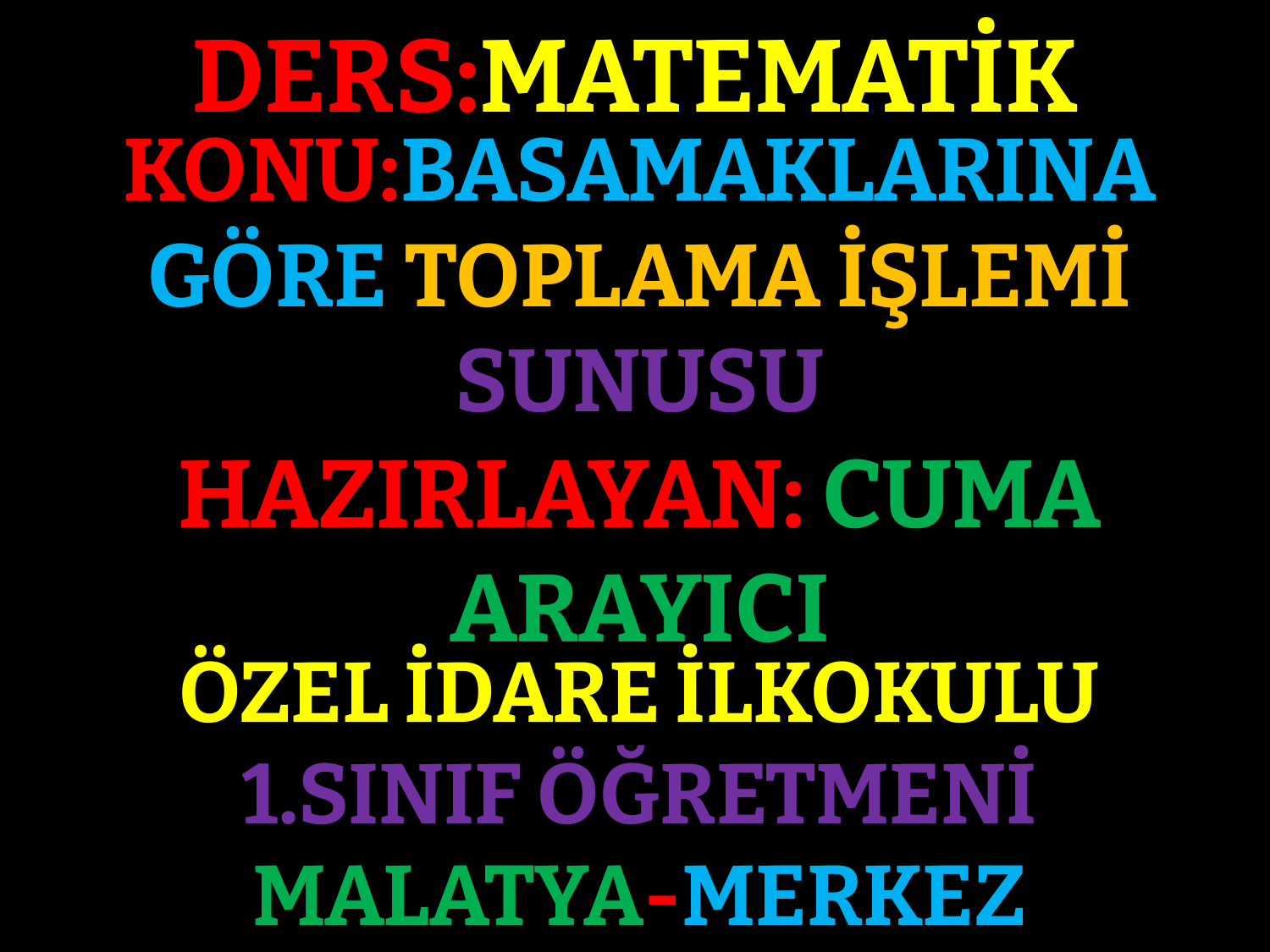

DERS:MATEMATİK
KONU:BASAMAKLARINA GÖRE TOPLAMA İŞLEMİ SUNUSU
#
HAZIRLAYAN: CUMA ARAYICI
ÖZEL İDARE İLKOKULU
1.SINIF ÖĞRETMENİ
MALATYA-MERKEZ